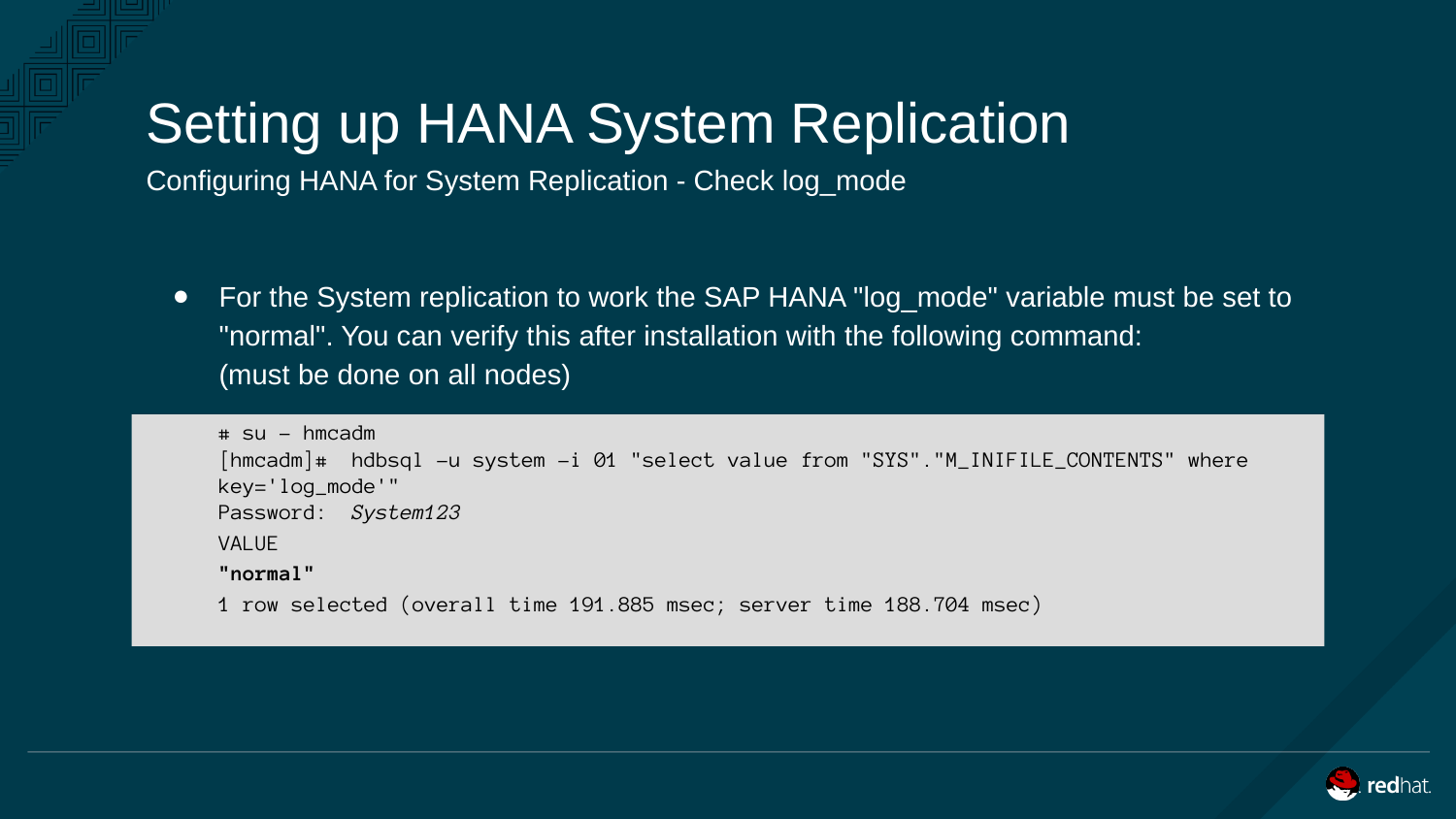

# Setting up HANA System Replication
Configuring HANA for System Replication - Check log_mode
For the System replication to work the SAP HANA "log_mode" variable must be set to "normal". You can verify this after installation with the following command:
(must be done on all nodes)
# su - hmcadm
[hmcadm]#  hdbsql -u system -i 01 "select value from "SYS"."M_INIFILE_CONTENTS" where
key='log_mode'"
Password:  System123
VALUE
"normal"
1 row selected (overall time 191.885 msec; server time 188.704 msec)